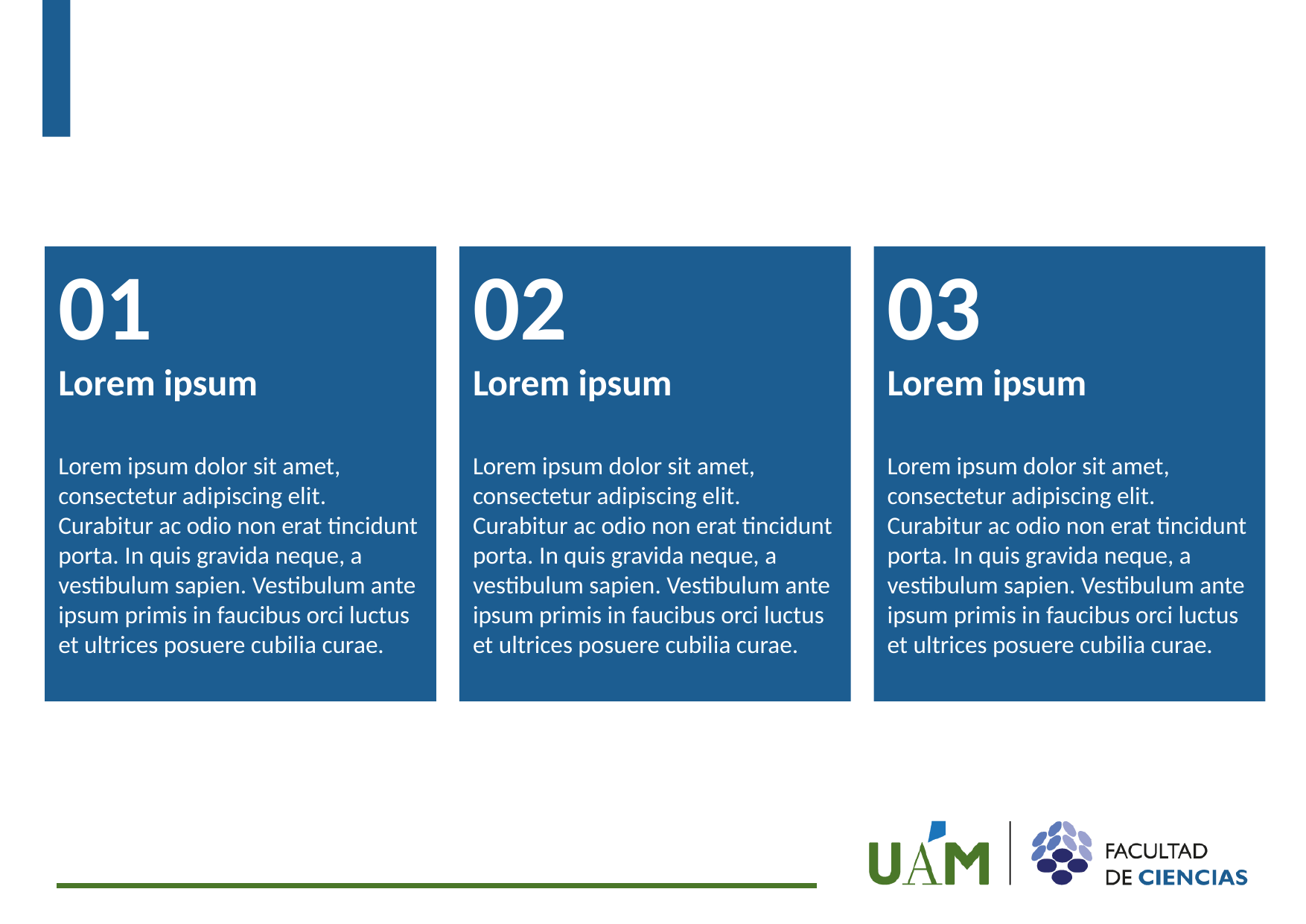

#

01
Lorem ipsum

Lorem ipsum dolor sit amet, consectetur adipiscing elit. Curabitur ac odio non erat tincidunt porta. In quis gravida neque, a vestibulum sapien. Vestibulum ante ipsum primis in faucibus orci luctus et ultrices posuere cubilia curae.
02
Lorem ipsum

Lorem ipsum dolor sit amet, consectetur adipiscing elit. Curabitur ac odio non erat tincidunt porta. In quis gravida neque, a vestibulum sapien. Vestibulum ante ipsum primis in faucibus orci luctus et ultrices posuere cubilia curae.
03
Lorem ipsum

Lorem ipsum dolor sit amet, consectetur adipiscing elit. Curabitur ac odio non erat tincidunt porta. In quis gravida neque, a vestibulum sapien. Vestibulum ante ipsum primis in faucibus orci luctus et ultrices posuere cubilia curae.